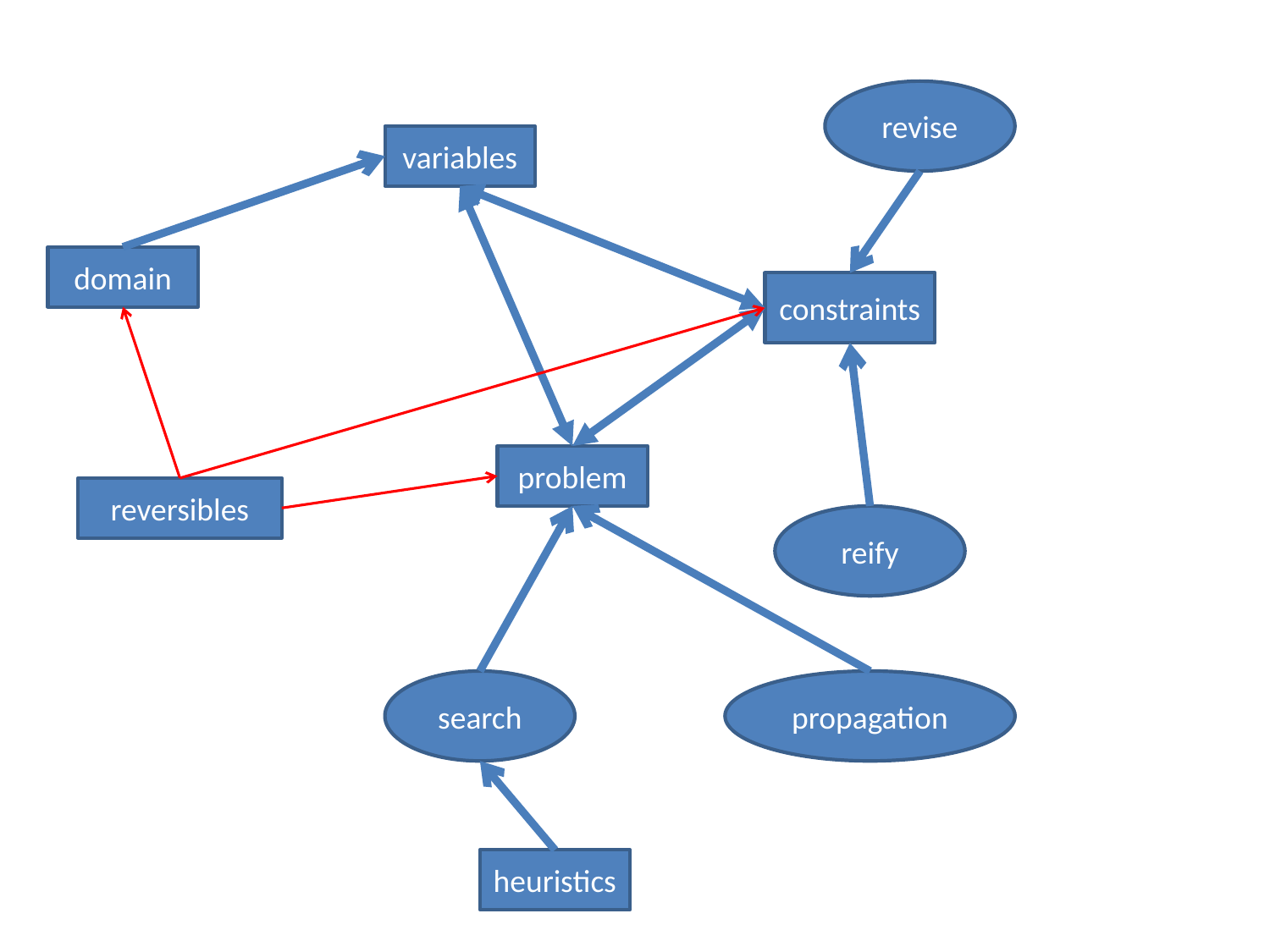

revise
variables
domain
constraints
problem
reversibles
reify
search
propagation
heuristics